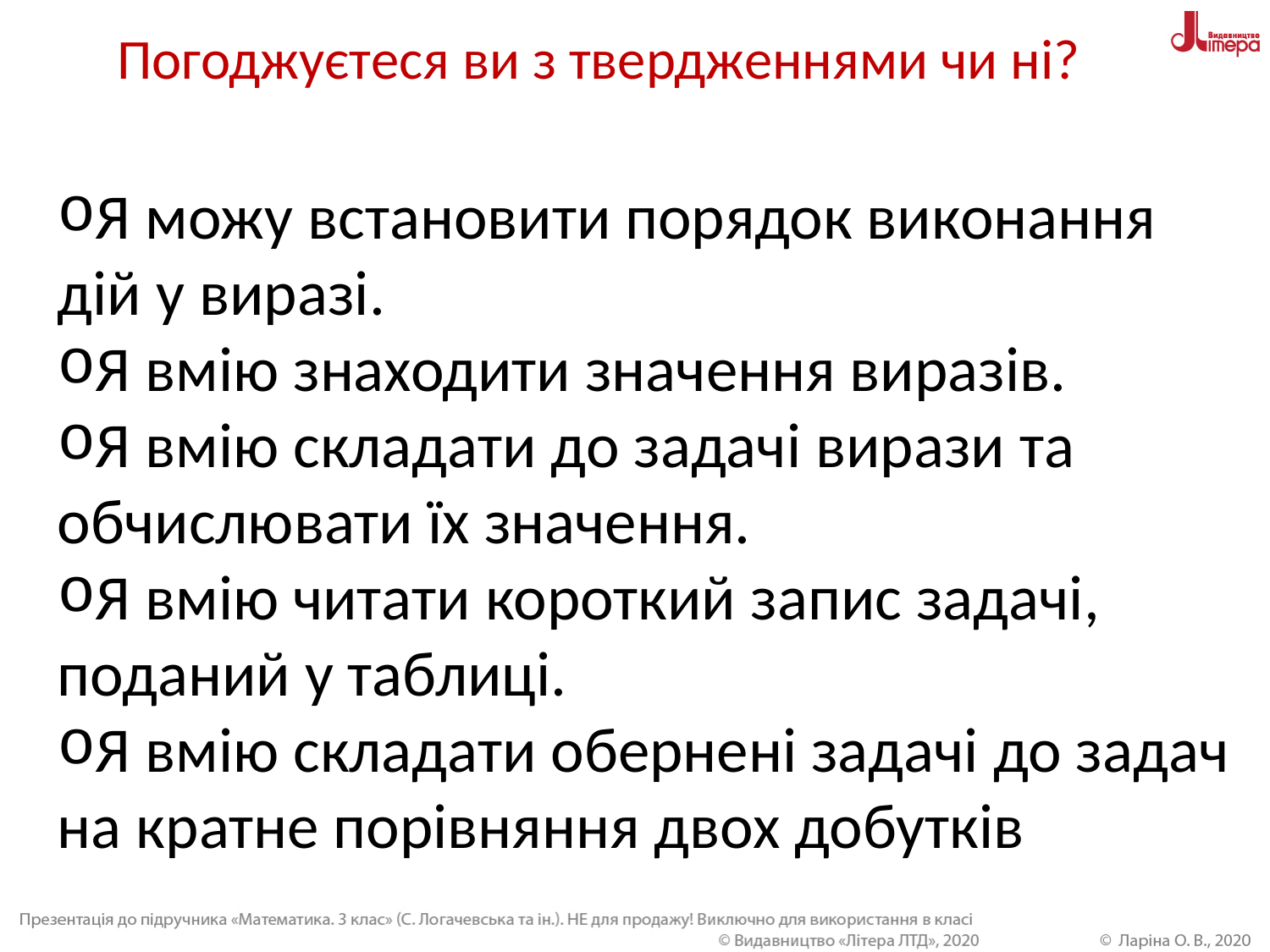

Погоджуєтеся ви з твердженнями чи ні?
Я можу встановити порядок виконання дій у виразі.
Я вмію знаходити значення виразів.
Я вмію складати до задачі вирази та обчислювати їх значення.
Я вмію читати короткий запис задачі, поданий у таблиці.
Я вмію складати обернені задачі до задач на кратне порівняння двох добутків